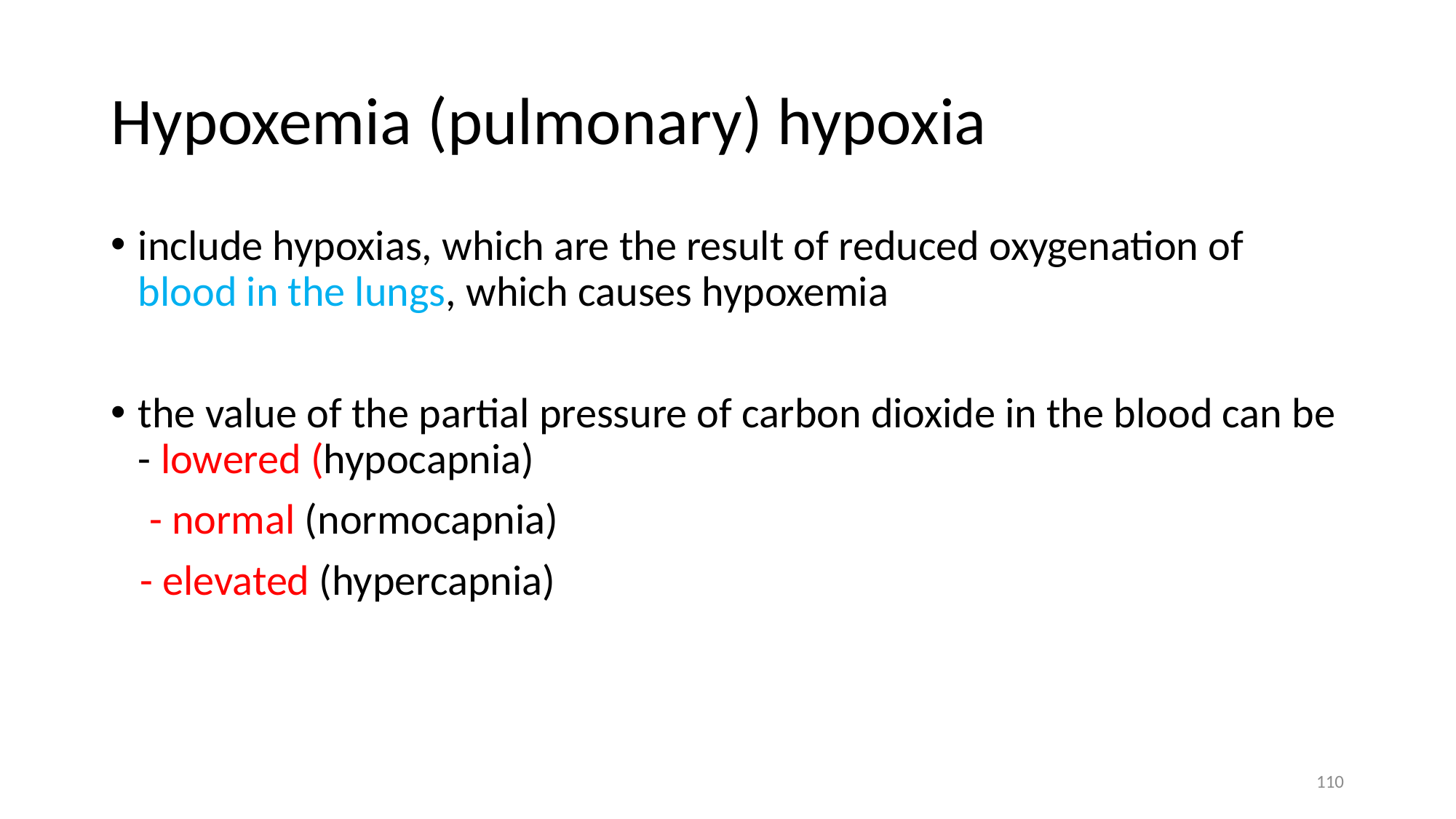

# Hypoxemia (pulmonary) hypoxia
include hypoxias, which are the result of reduced oxygenation of blood in the lungs, which causes hypoxemia

the value of the partial pressure of carbon dioxide in the blood can be - lowered (hypocapnia)
    - normal (normocapnia)
   - elevated (hypercapnia)
110